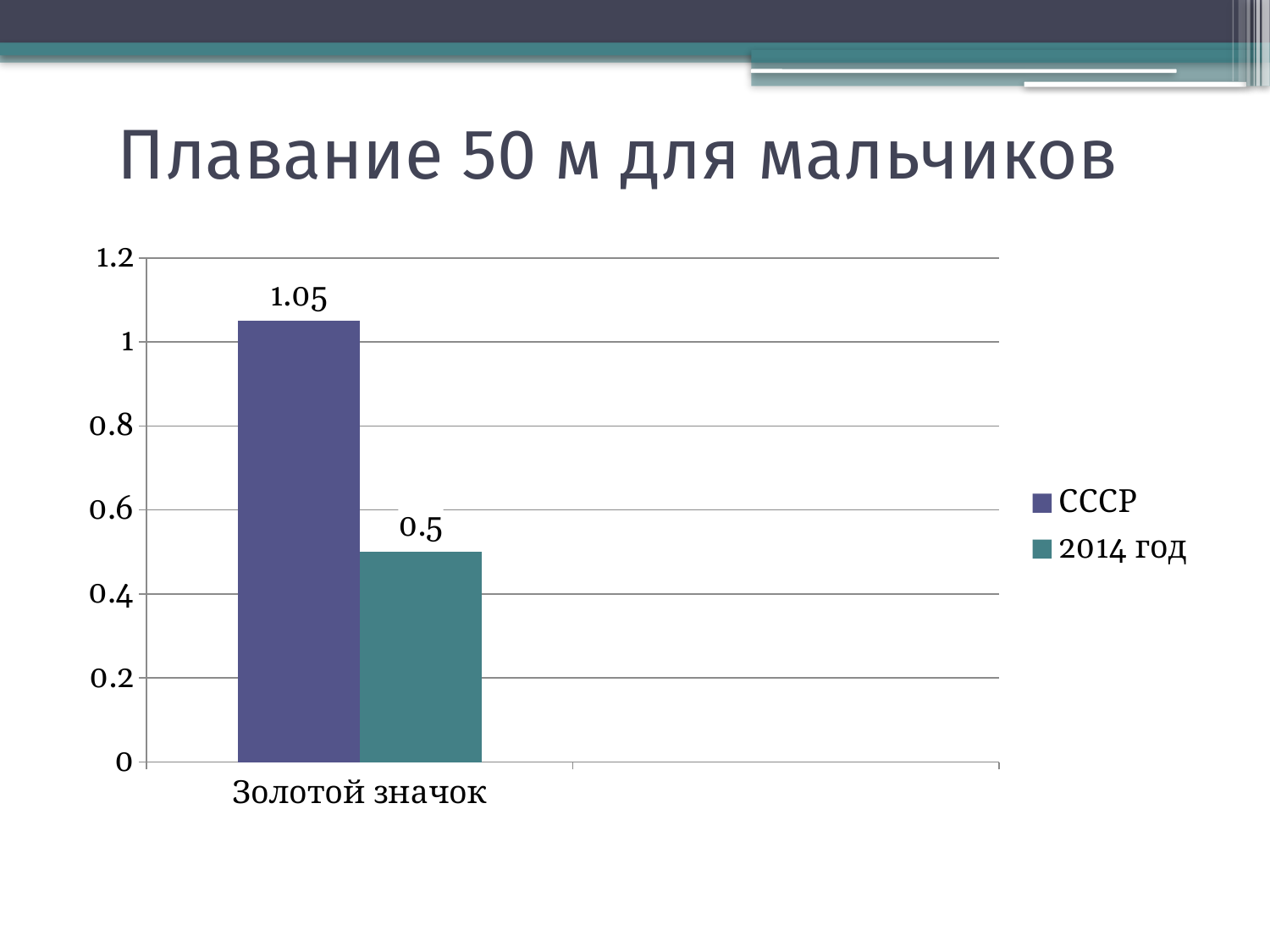

# Плавание 50 м для мальчиков

### Chart

| Category | СССР | 2014 год |
|---|---|---|
| Золотой значок | 1.05 | 0.5 |